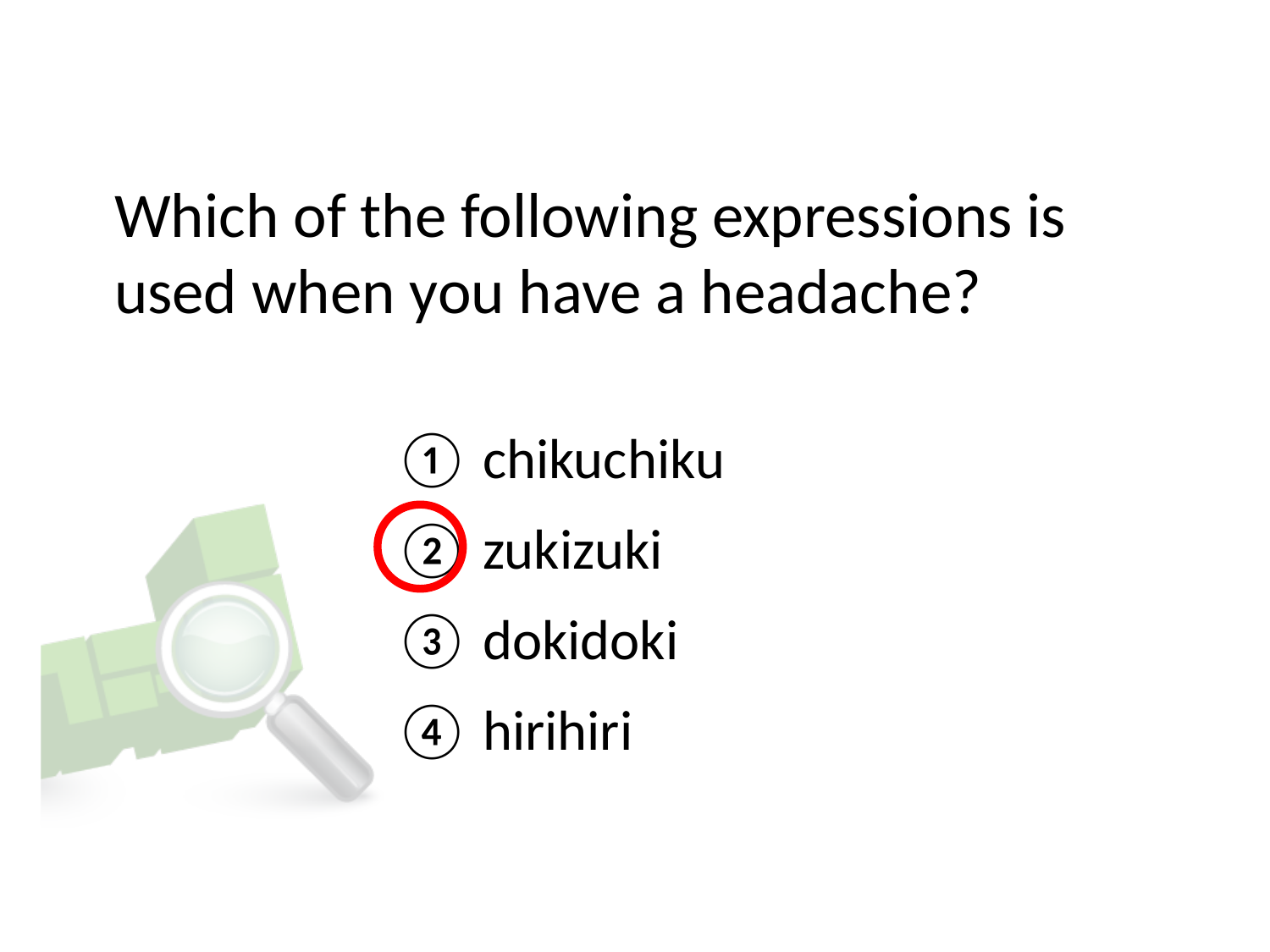

# Which of the following expressions is used when you have a headache?
① chikuchiku
② zukizuki
③ dokidoki
④ hirihiri